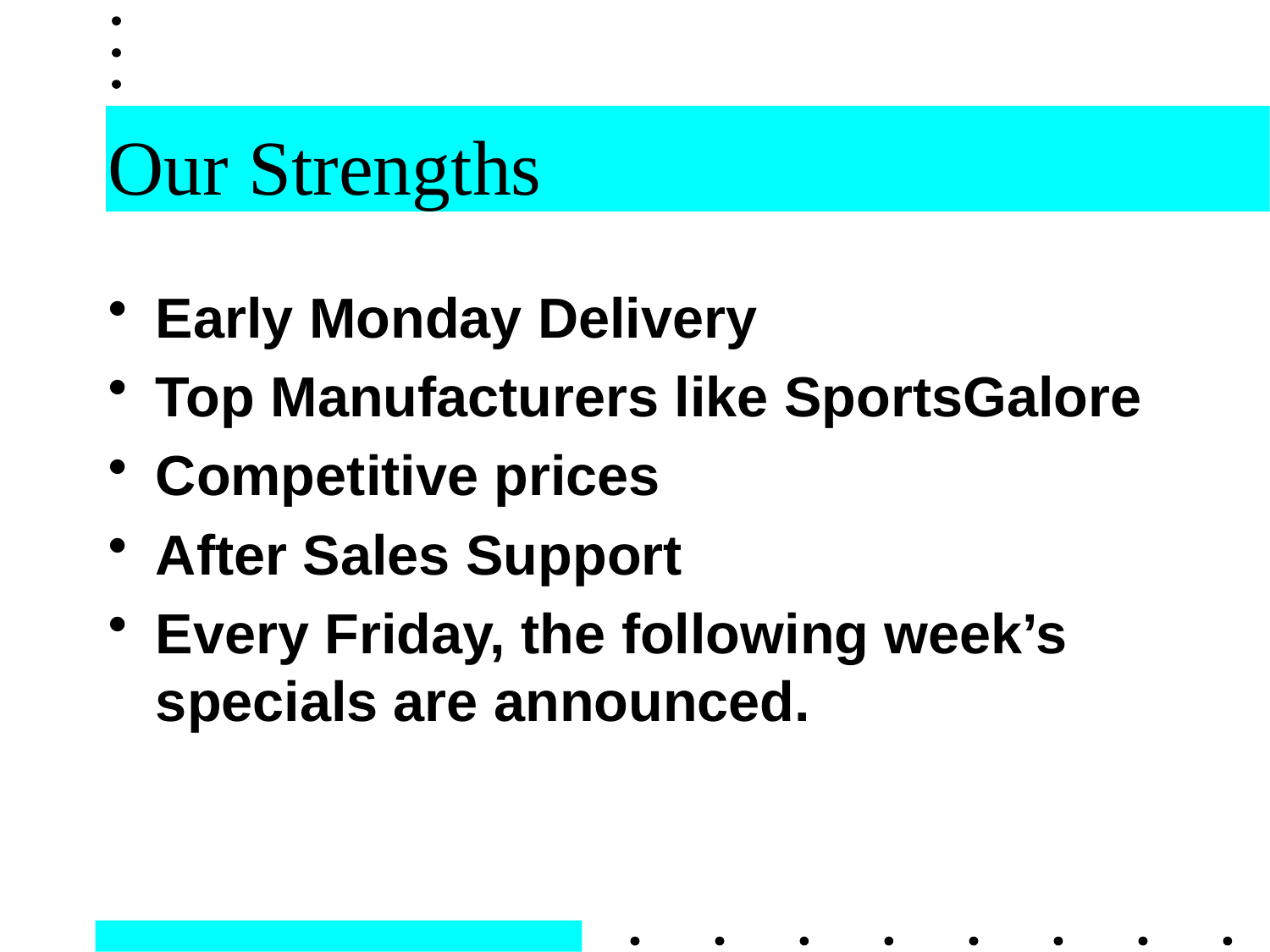

# Our Strengths
Early Monday Delivery
Top Manufacturers like SportsGalore
Competitive prices
After Sales Support
Every Friday, the following week’s specials are announced.